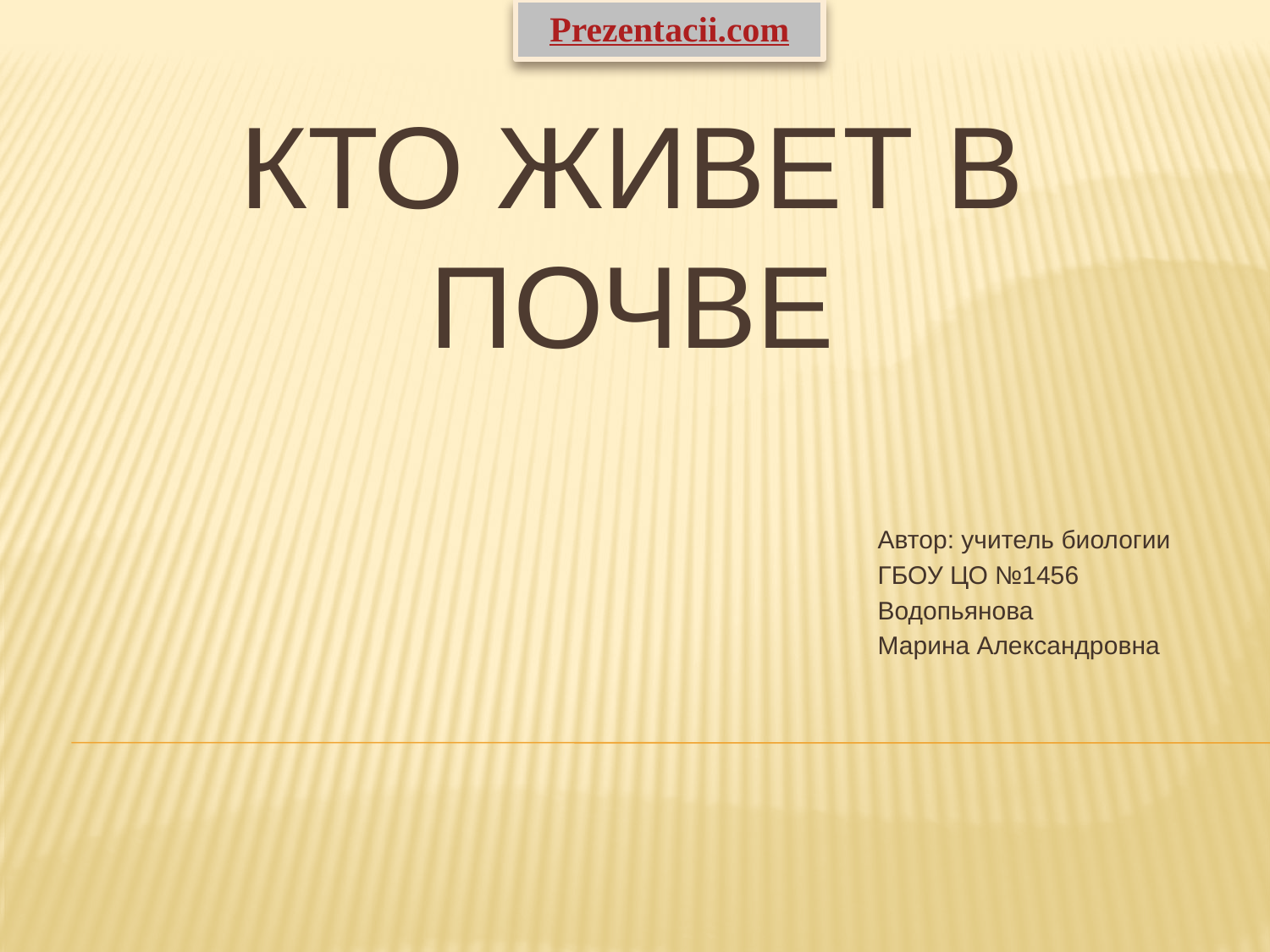

Prezentacii.com
# Кто живет в почве
Автор: учитель биологии
ГБОУ ЦО №1456
Водопьянова
Марина Александровна